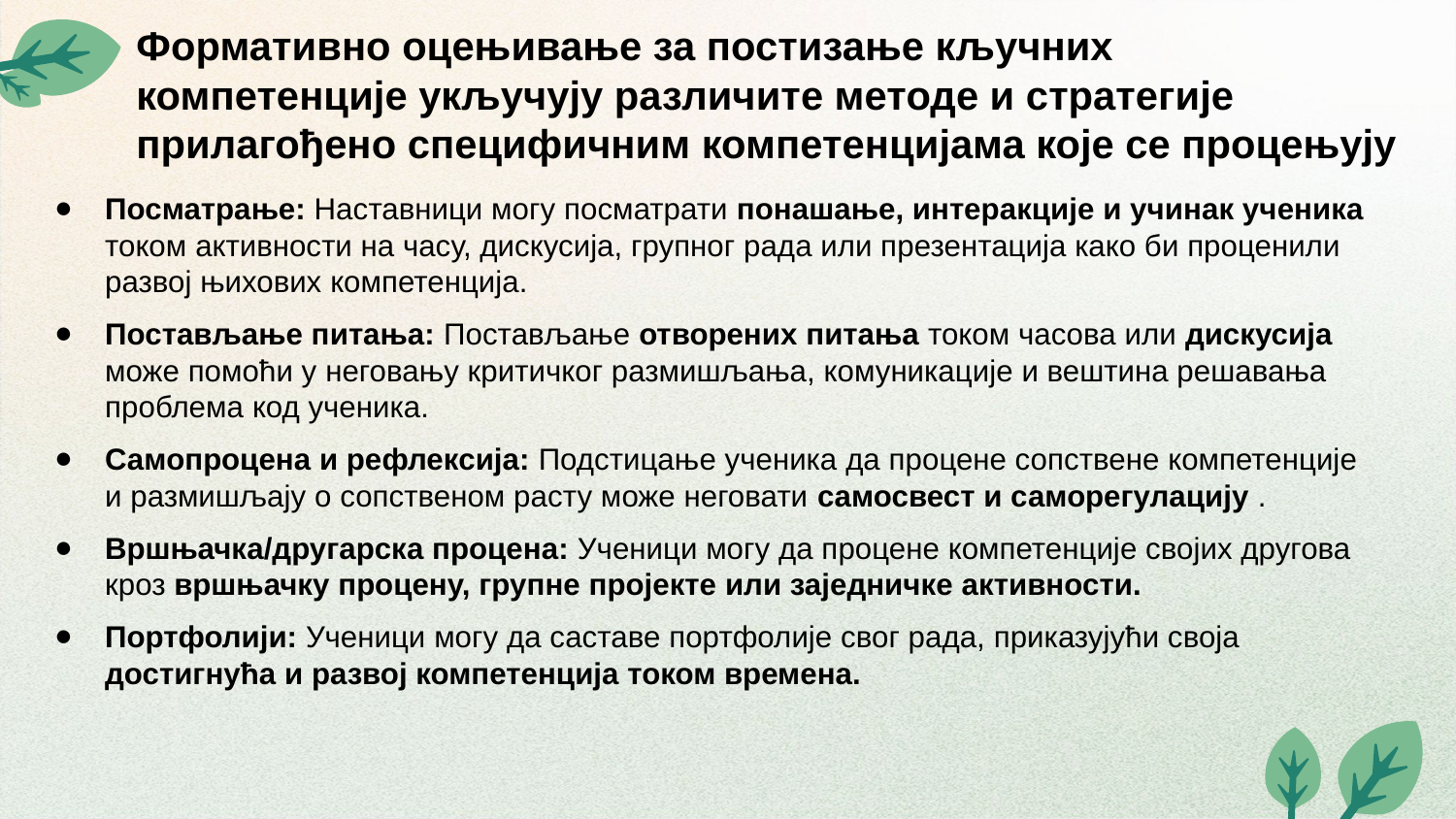

Формативно оцењивање за постизање кључних
компетенције укључују различите методе и стратегије
прилагођено специфичним компетенцијама које се процењују
Посматрање: Наставници могу посматрати понашање, интеракције и учинак ученика током активности на часу, дискусија, групног рада или презентација како би проценили развој њихових компетенција.
Постављање питања: Постављање отворених питања током часова или дискусија може помоћи у неговању критичког размишљања, комуникације и вештина решавања проблема код ученика.
Самопроцена и рефлексија: Подстицање ученика да процене сопствене компетенције и размишљају о сопственом расту може неговати самосвест и саморегулацију .
Вршњачка/другарска процена: Ученици могу да процене компетенције својих другова кроз вршњачку процену, групне пројекте или заједничке активности.
Портфолији: Ученици могу да саставе портфолије свог рада, приказујући своја достигнућа и развој компетенција током времена.